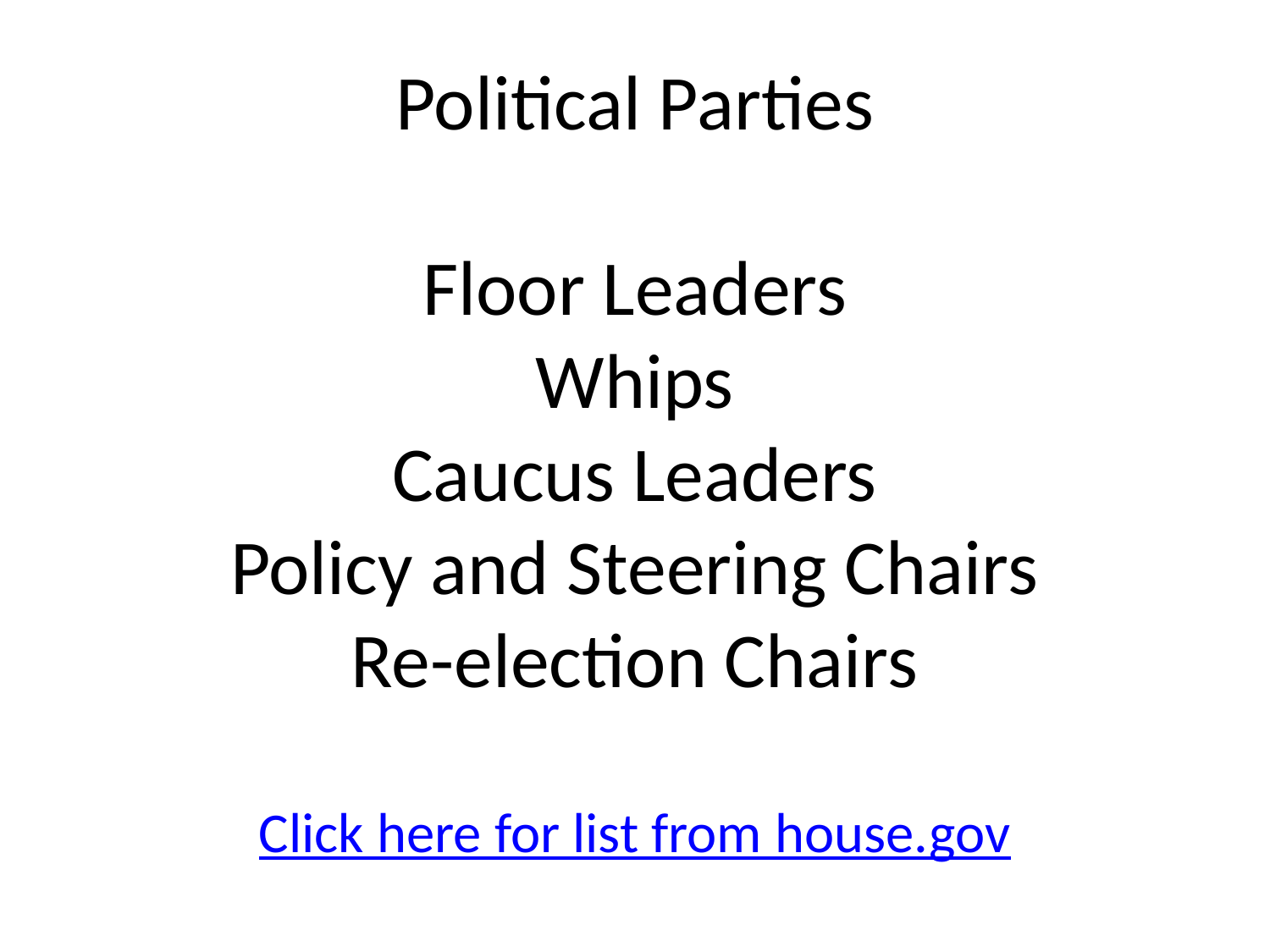

# Political Parties Floor Leaders Whips Caucus Leaders Policy and Steering Chairs Re-election Chairs Click here for list from house.gov